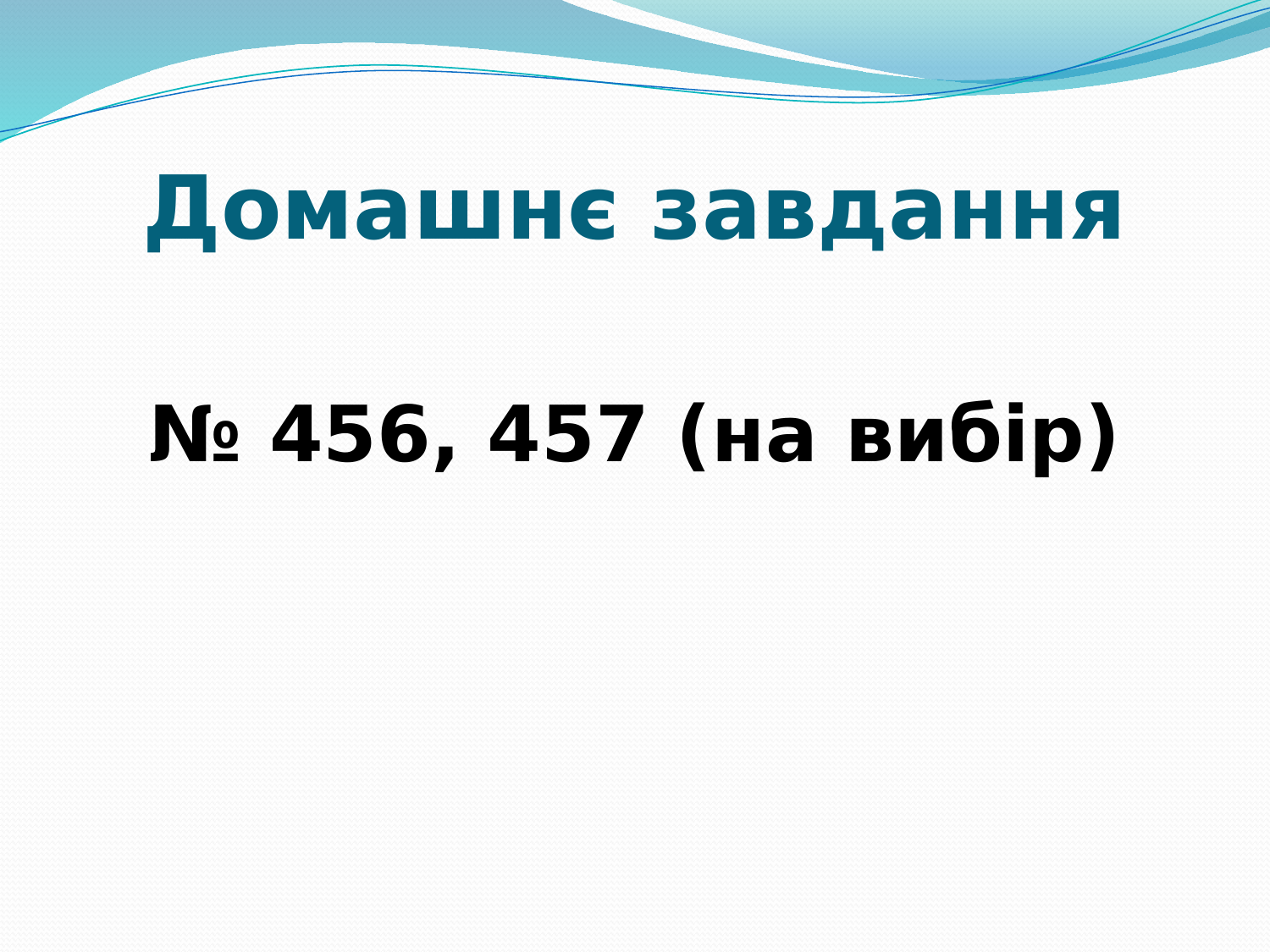

# Домашнє завдання

№ 456, 457 (на вибір)